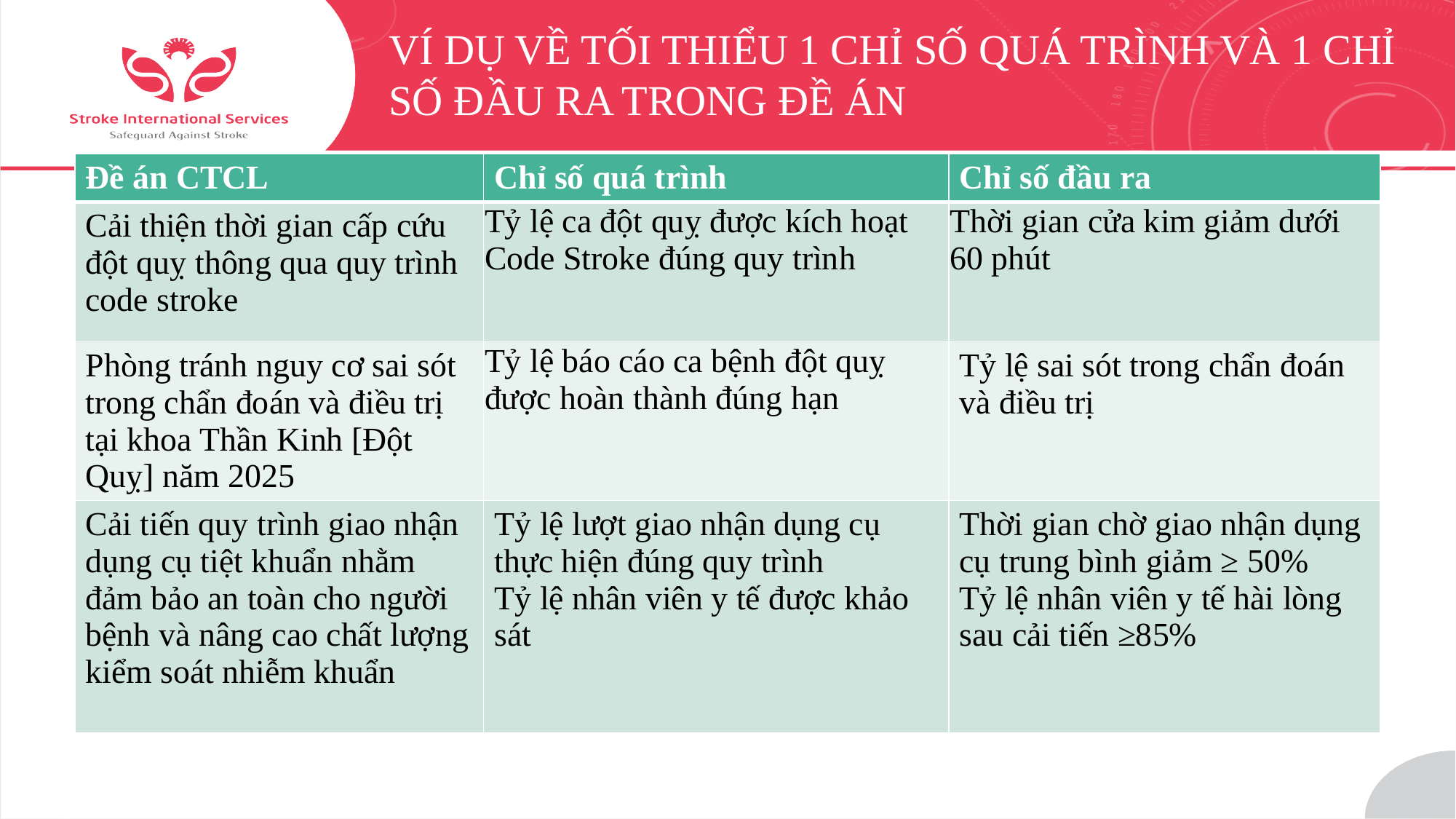

# Ví dụ về tối thiểu 1 chỉ số quá trình và 1 chỉ số đầu ra trong đề án
| Đề án CTCL | Chỉ số quá trình | Chỉ số đầu ra |
| --- | --- | --- |
| Cải thiện thời gian cấp cứu đột quỵ thông qua quy trình code stroke | Tỷ lệ ca đột quỵ được kích hoạt Code Stroke đúng quy trình | Thời gian cửa kim giảm dưới 60 phút |
| Phòng tránh nguy cơ sai sót trong chẩn đoán và điều trị tại khoa Thần Kinh [Đột Quỵ] năm 2025 | Tỷ lệ báo cáo ca bệnh đột quỵ được hoàn thành đúng hạn | Tỷ lệ sai sót trong chẩn đoán và điều trị |
| Cải tiến quy trình giao nhận dụng cụ tiệt khuẩn nhằm đảm bảo an toàn cho người bệnh và nâng cao chất lượng kiểm soát nhiễm khuẩn | Tỷ lệ lượt giao nhận dụng cụ thực hiện đúng quy trình Tỷ lệ nhân viên y tế được khảo sát | Thời gian chờ giao nhận dụng cụ trung bình giảm ≥ 50% Tỷ lệ nhân viên y tế hài lòng sau cải tiến ≥85% |
33